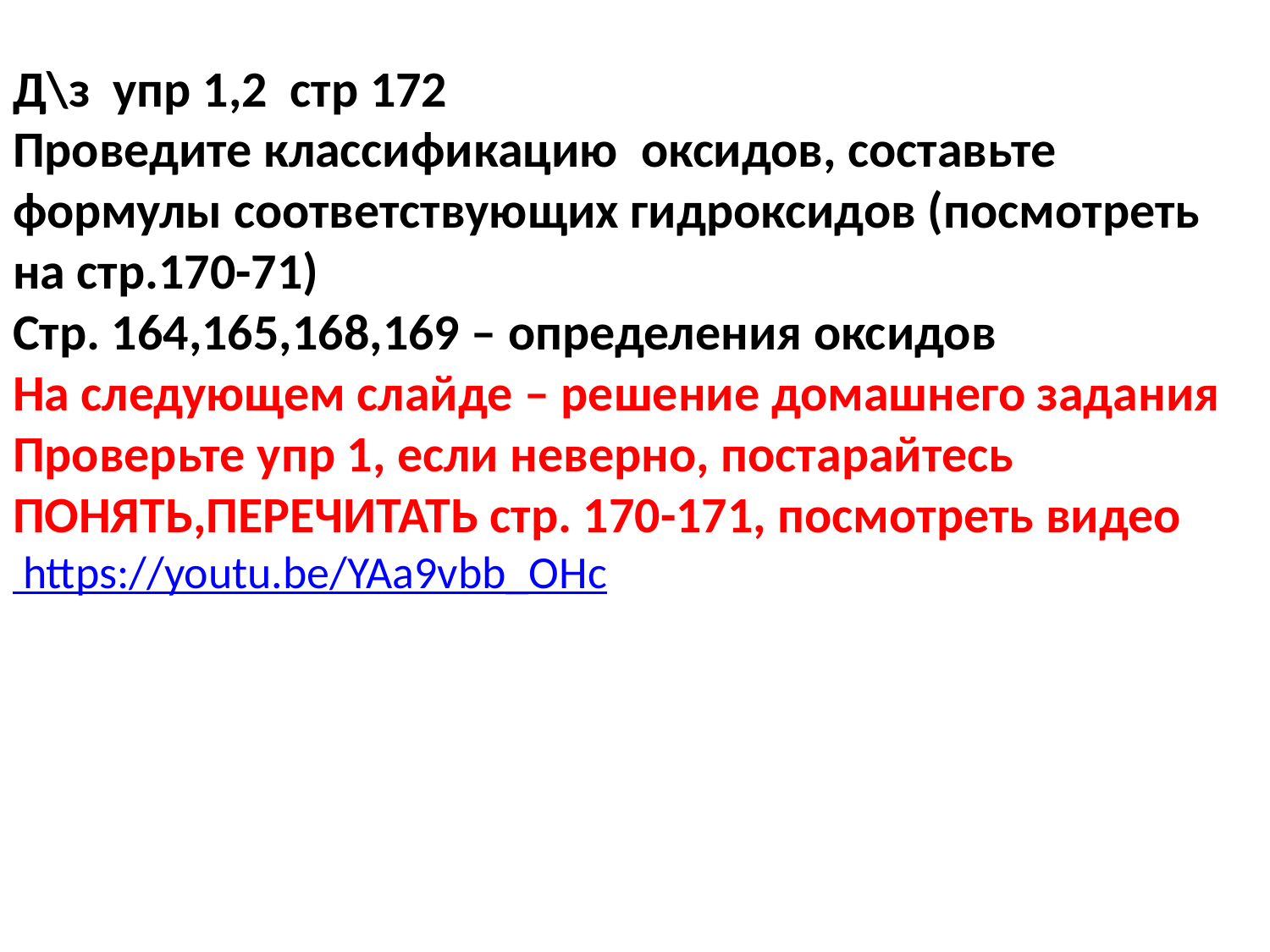

# Д\з  упр 1,2  стр 172 Проведите классификацию  оксидов, составьте формулы соответствующих гидроксидов (посмотреть на стр.170-71) Стр. 164,165,168,169 – определения оксидов На следующем слайде – решение домашнего задания Проверьте упр 1, если неверно, постарайтесь ПОНЯТЬ,ПЕРЕЧИТАТЬ стр. 170-171, посмотреть видео https://youtu.be/YAa9vbb_OHc